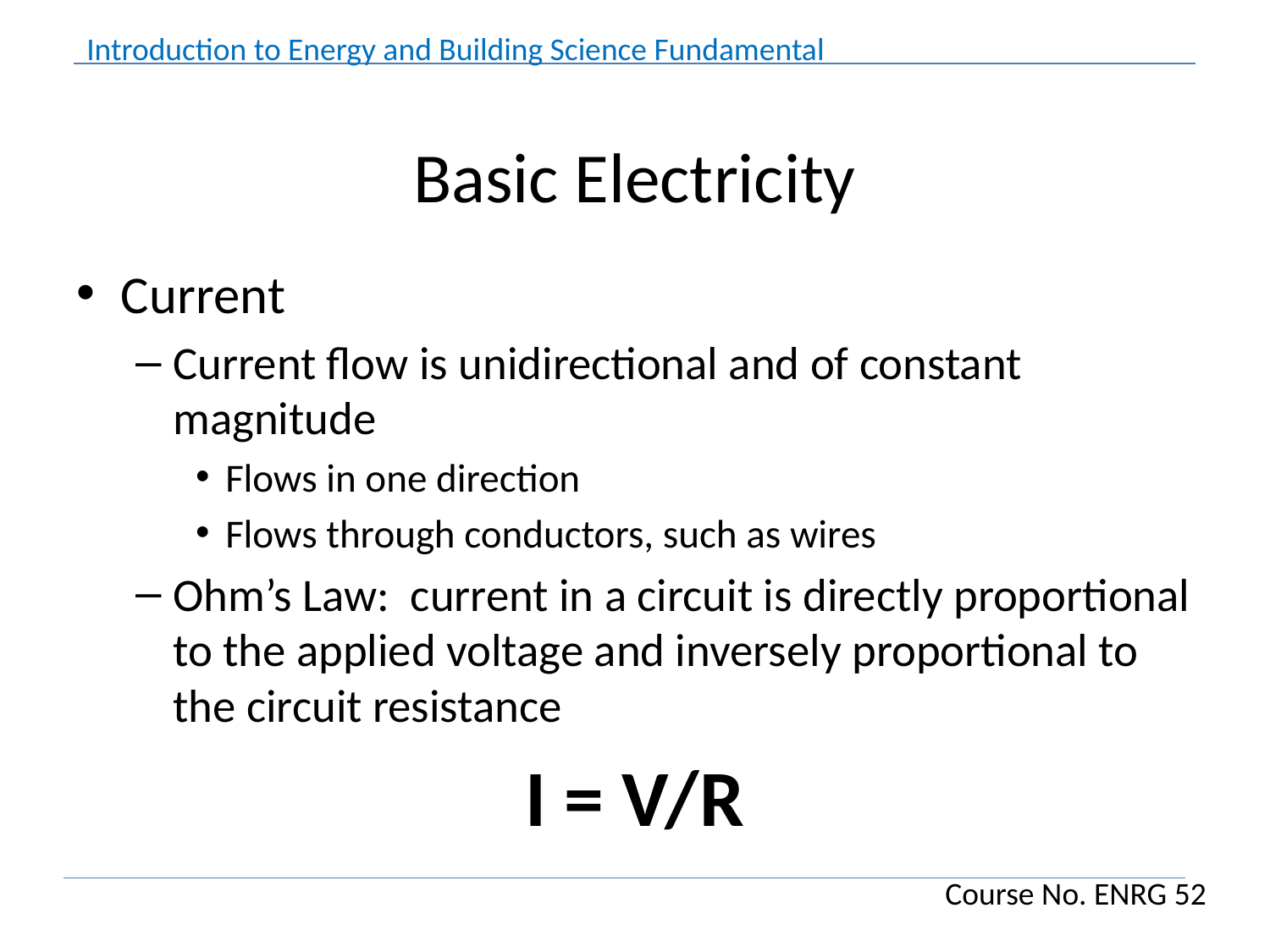

# Basic Electricity
Current
Current flow is unidirectional and of constant magnitude
Flows in one direction
Flows through conductors, such as wires
Ohm’s Law:  current in a circuit is directly proportional to the applied voltage and inversely proportional to the circuit resistance
I = V/R